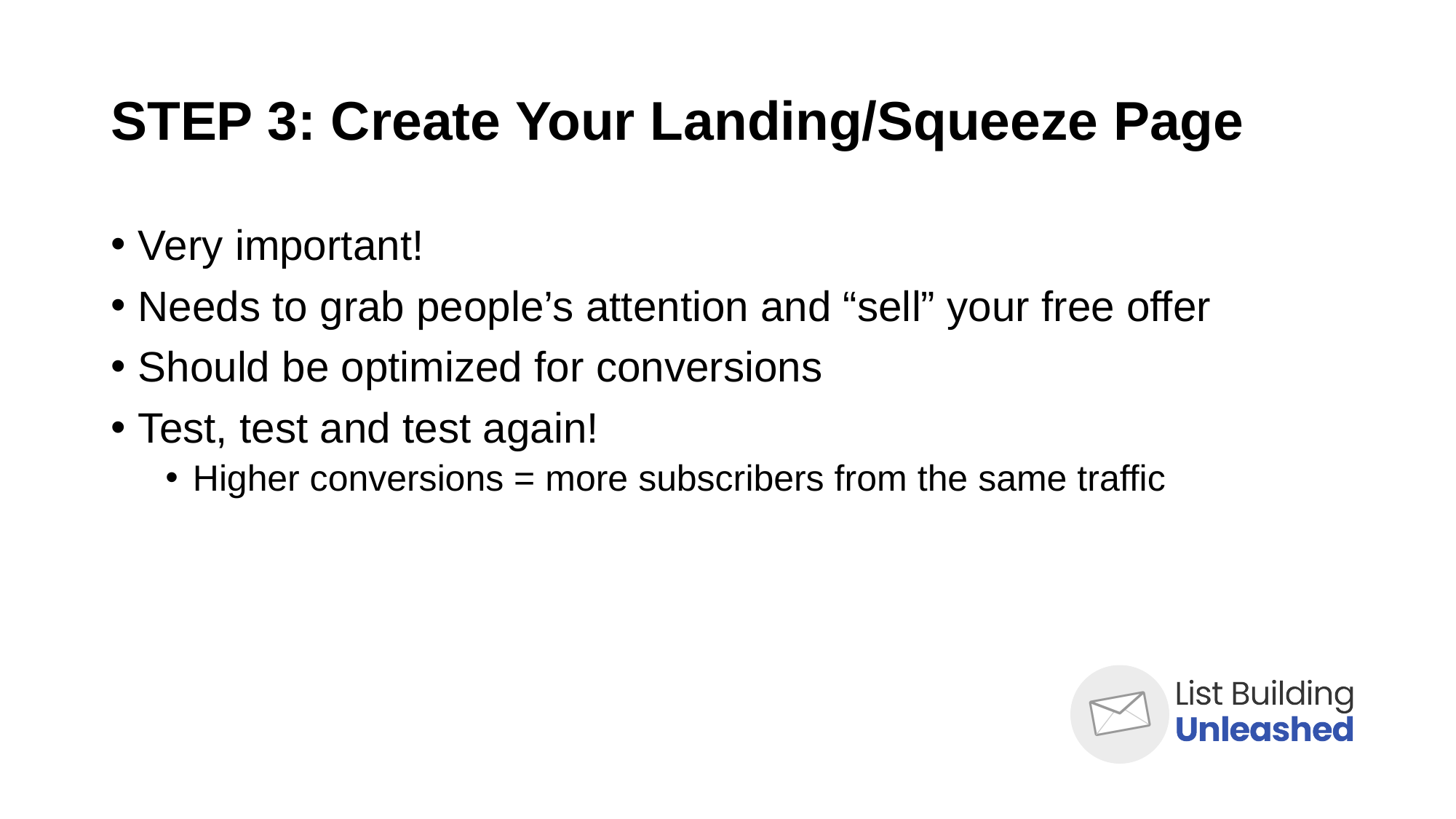

# STEP 3: Create Your Landing/Squeeze Page
Very important!
Needs to grab people’s attention and “sell” your free offer
Should be optimized for conversions
Test, test and test again!
Higher conversions = more subscribers from the same traffic